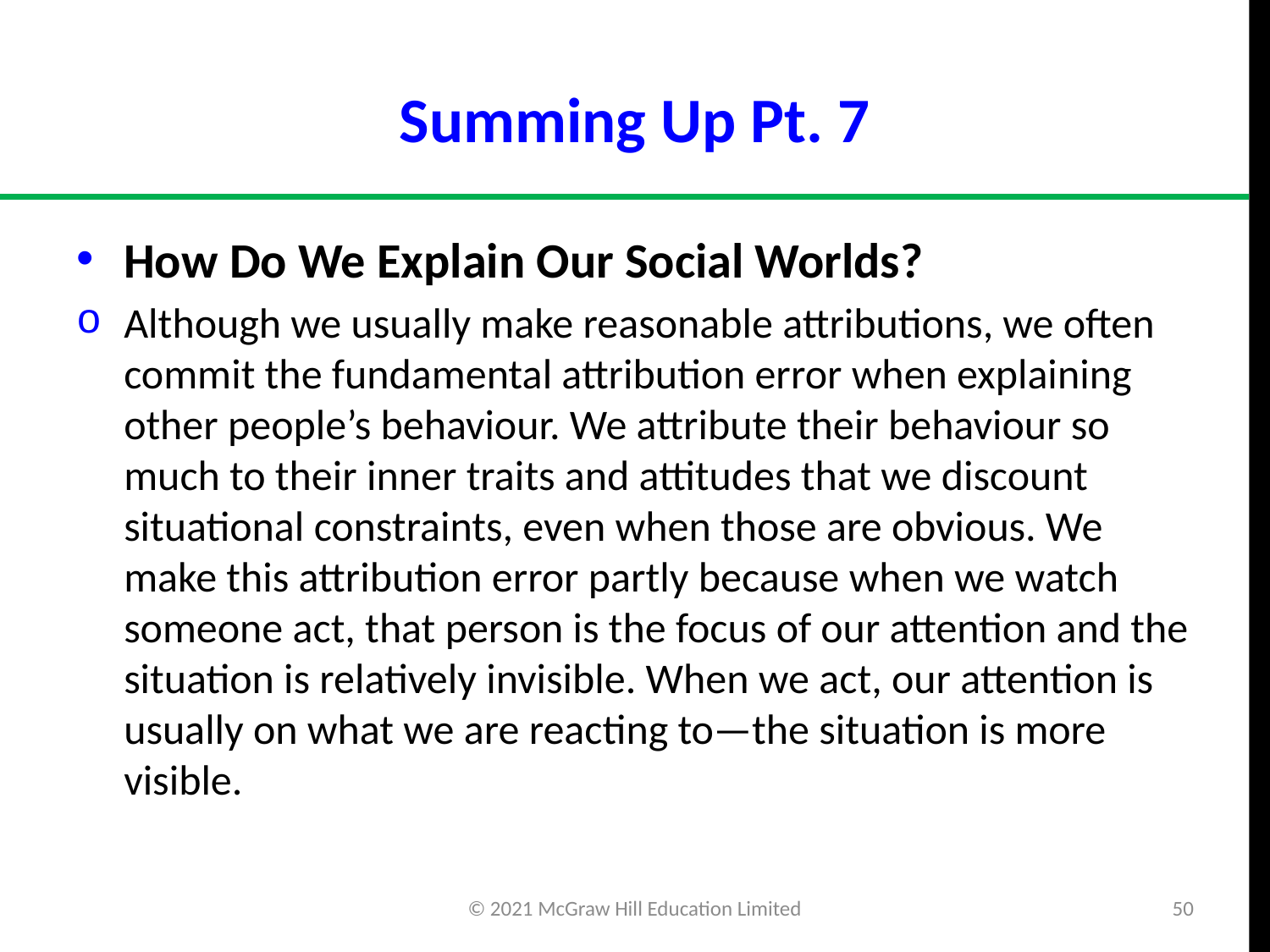

# Summing Up Pt. 7
How Do We Explain Our Social Worlds?
Although we usually make reasonable attributions, we often commit the fundamental attribution error when explaining other people’s behaviour. We attribute their behaviour so much to their inner traits and attitudes that we discount situational constraints, even when those are obvious. We make this attribution error partly because when we watch someone act, that person is the focus of our attention and the situation is relatively invisible. When we act, our attention is usually on what we are reacting to—the situation is more visible.
© 2021 McGraw Hill Education Limited
50